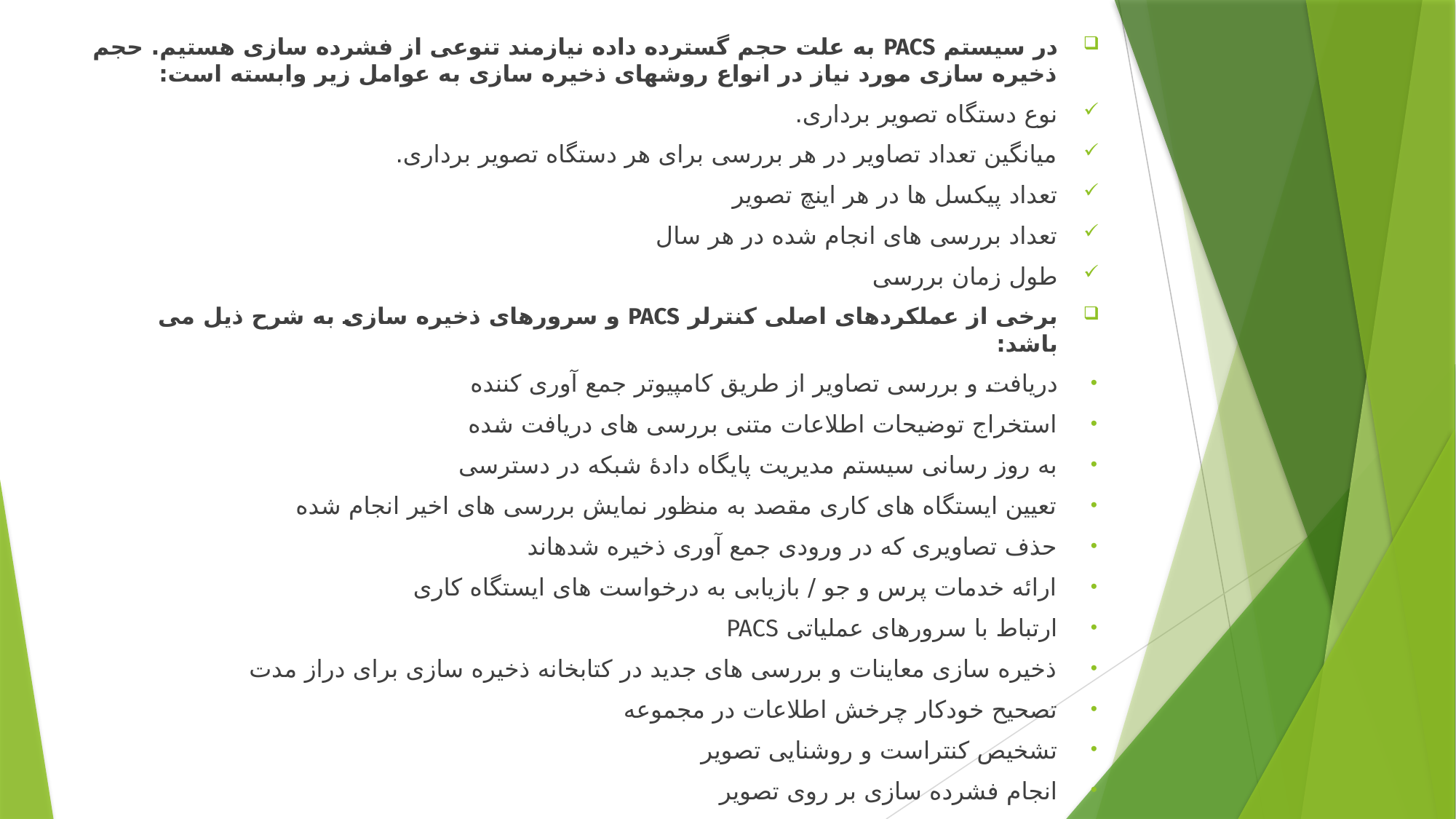

در سیستم PACS به علت حجم گسترده داده نیازمند تنوعی از فشرده سازی هستیم. حجم ذخیره سازی مورد نیاز در انواع روشهای ذخیره سازی به عوامل زیر وابسته است:
نوع دستگاه تصویر برداری.
میانگین تعداد تصاویر در هر بررسی برای هر دستگاه تصویر برداری.
تعداد پیکسل ها در هر اینچ تصویر
تعداد بررسی های انجام شده در هر سال
طول زمان بررسی
برخی از عملکردهای اصلی کنترلر PACS و سرورهای ذخیره سازی به شرح ذیل می باشد:
دریافت و بررسی تصاویر از طریق کامپیوتر جمع آوری کننده
استخراج توضیحات اطلاعات متنی بررسی های دریافت شده
به روز رسانی سیستم مدیریت پایگاه دادۀ شبکه در دسترسی
تعیین ایستگاه های کاری مقصد به منظور نمایش بررسی های اخیر انجام شده
حذف تصاویری که در ورودی جمع آوری ذخیره شده­اند
ارائه خدمات پرس و جو / بازیابی به درخواست های ایستگاه کاری
ارتباط با سرورهای عملیاتی PACS
ذخیره سازی معاینات و بررسی های جدید در کتابخانه ذخیره سازی برای دراز مدت
تصحیح خودکار چرخش اطلاعات در مجموعه
تشخیص کنتراست و روشنایی تصویر
انجام فشرده سازی بر روی تصویر